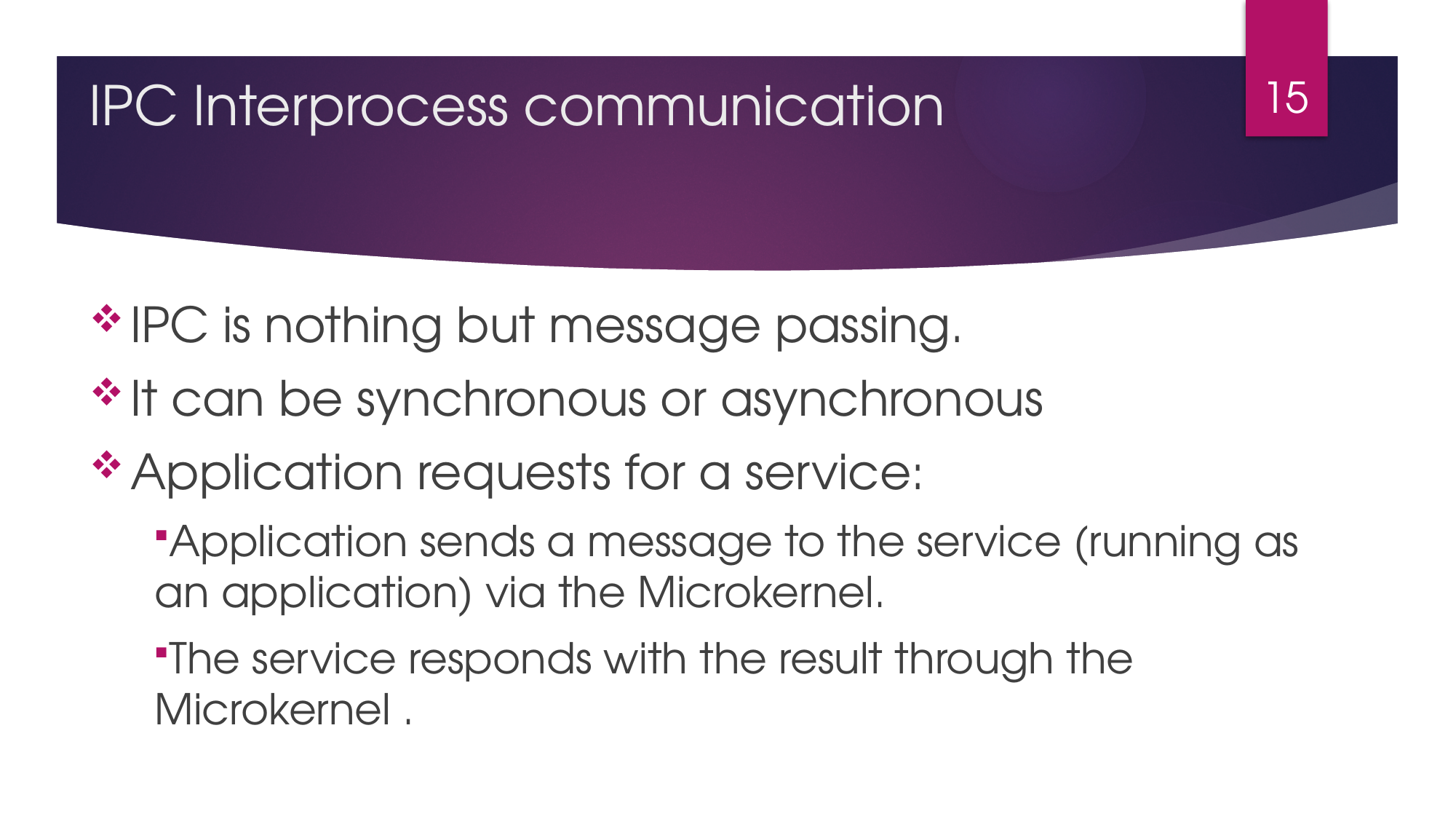

# IPC Interprocess communication
15
IPC is nothing but message passing.
It can be synchronous or asynchronous
Application requests for a service:
Application sends a message to the service (running as an application) via the Microkernel.
The service responds with the result through the Microkernel .